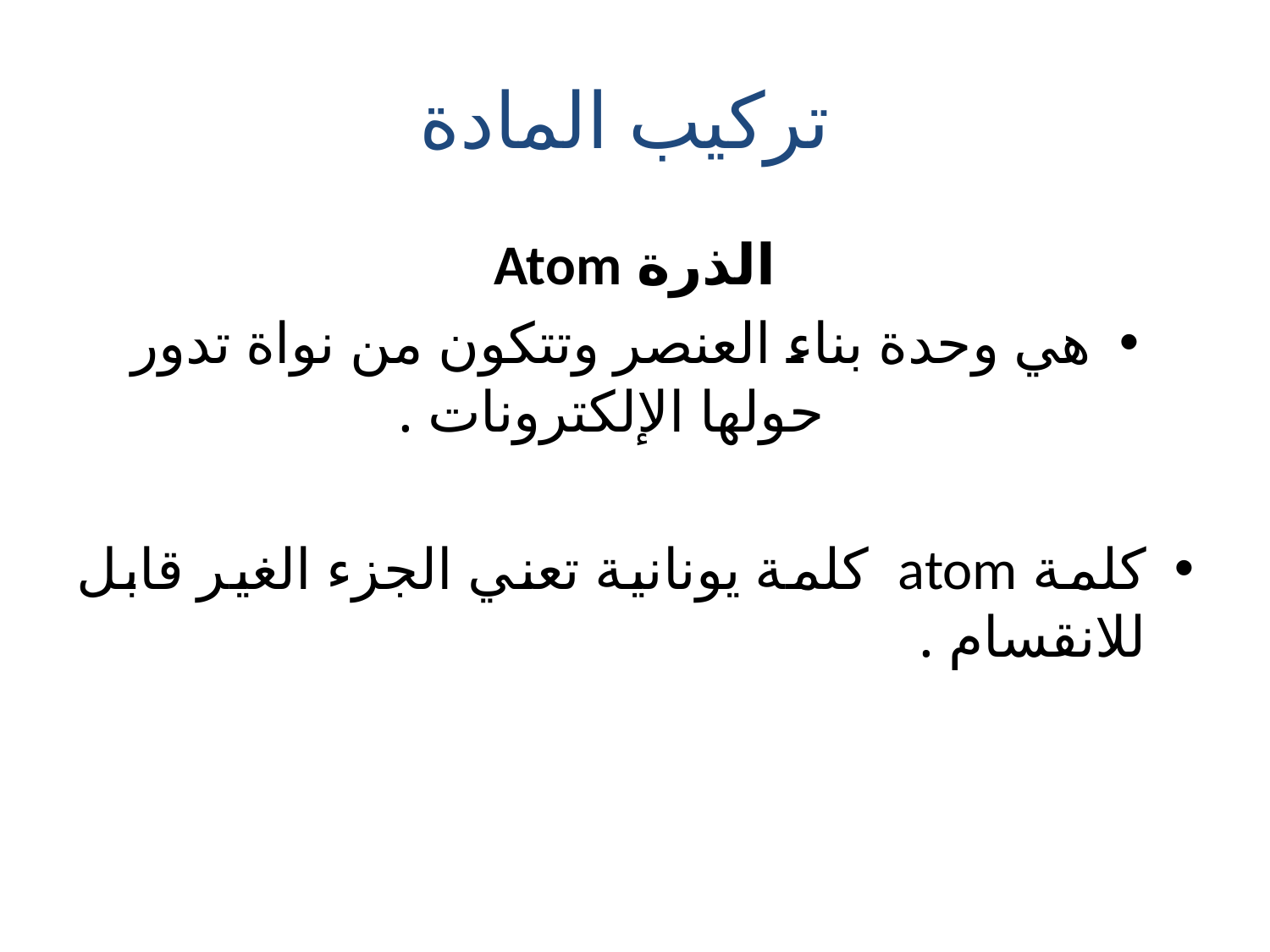

# تركيب المادة
الذرة Atom
هي وحدة بناء العنصر وتتكون من نواة تدور حولها الإلكترونات .

كلمة atom  كلمة يونانية تعني الجزء الغير قابل للانقسام .